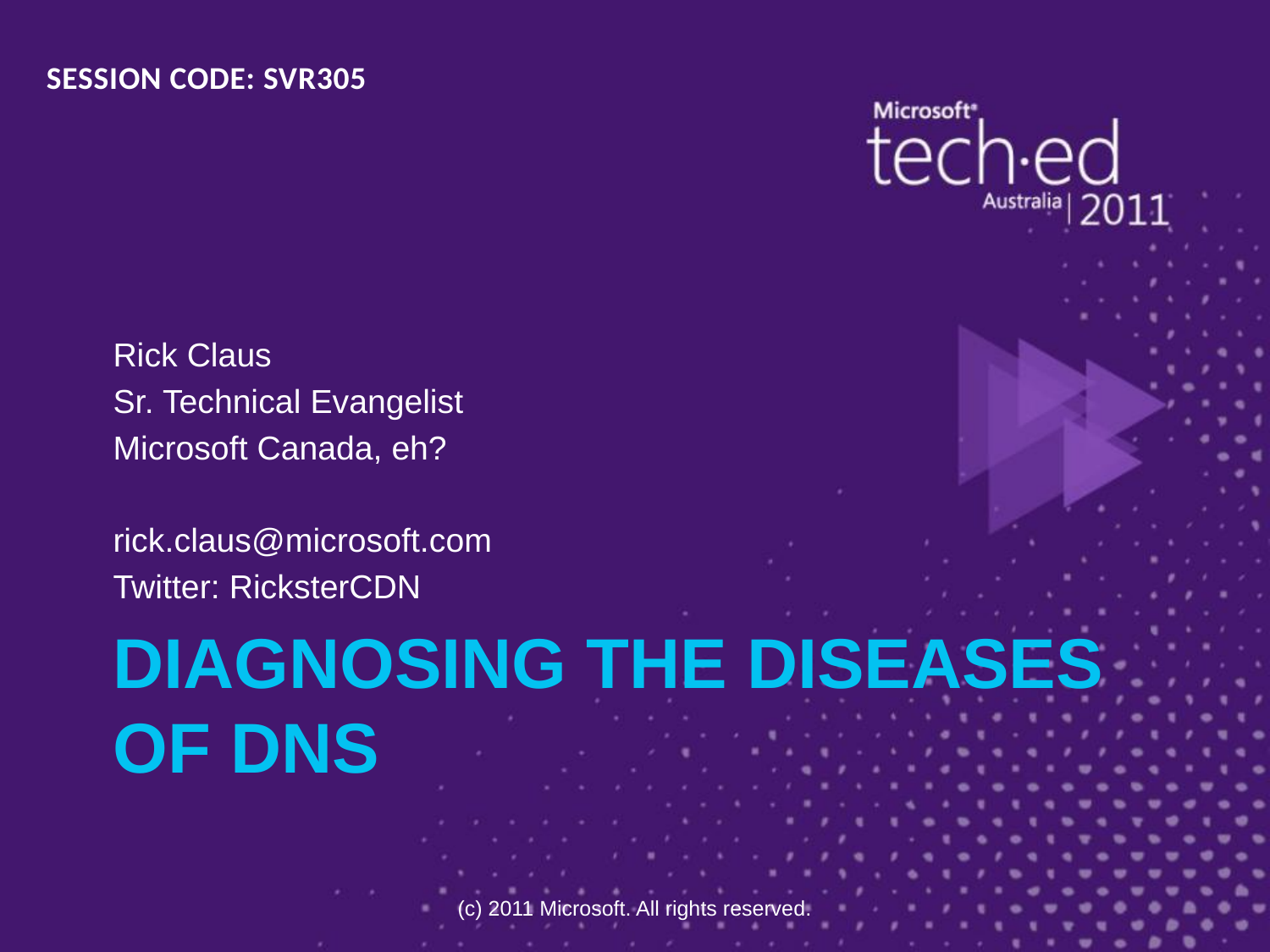

SESSION CODE: SVR305
Rick Claus
Sr. Technical Evangelist
Microsoft Canada, eh?

rick.claus@microsoft.com
Twitter: RicksterCDN
# Diagnosing the Diseases of DNS
(c) 2011 Microsoft. All rights reserved.